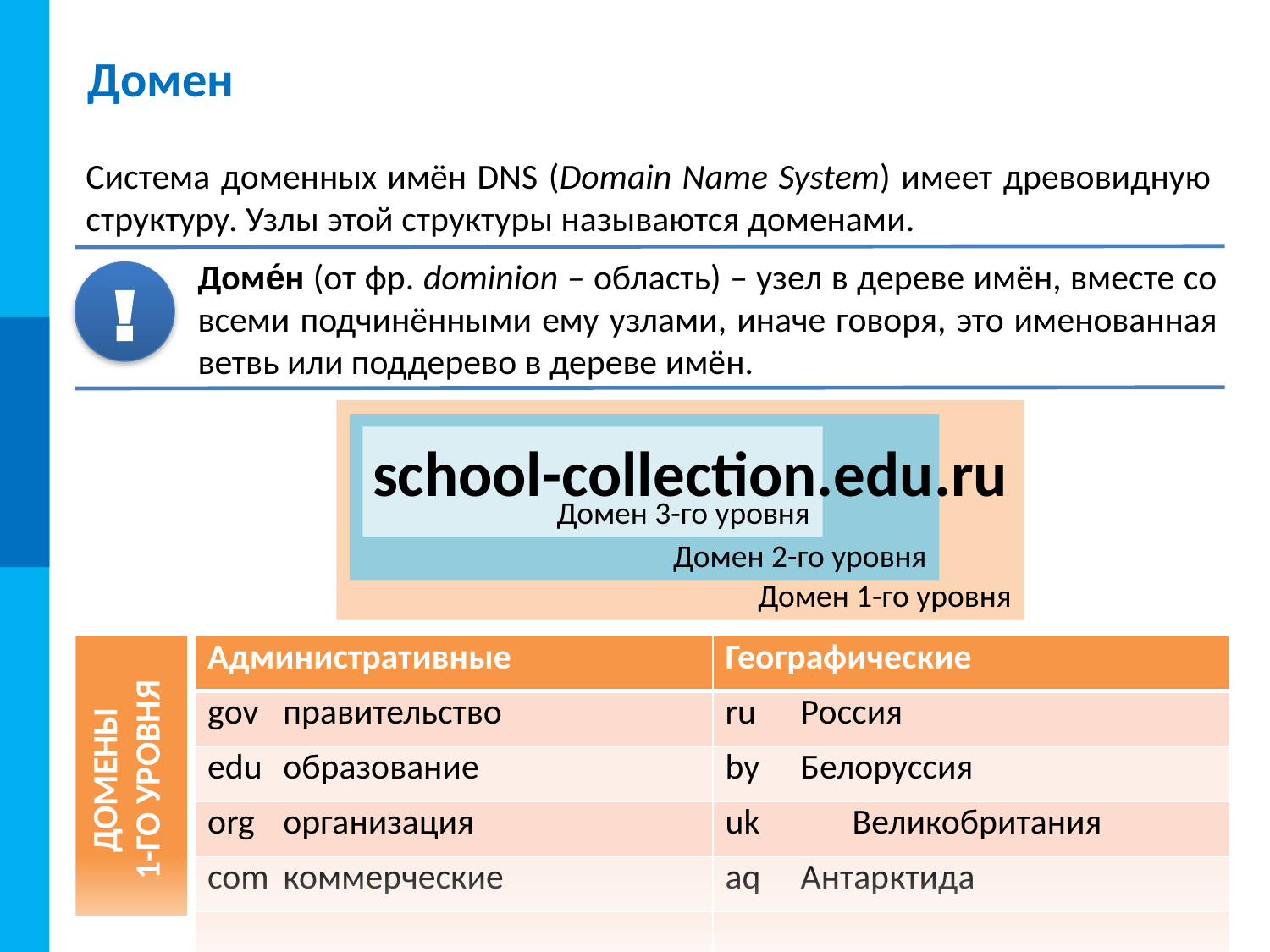

# Домен
Система доменных имён DNS (Domain Name System) имеет древовидную структуру. Узлы этой структуры называются доменами.
Доме́н (от фр. dominion – область) – узел в дереве имён, вместе со всеми подчинёнными ему узлами, иначе говоря, это именованная ветвь или поддерево в дереве имён.
!
Домен 1-го уровня
Домен 2-го уровня
school-collection.edu.ru
Домен 3-го уровня
| Административные | Географические |
| --- | --- |
| gov правительство | ru Россия |
| edu образование | by Белоруссия |
| org организация | uk Великобритания |
| com коммерческие | aq Антарктида |
|  |  |
ДОМЕНЫ
1-ГО УРОВНЯ